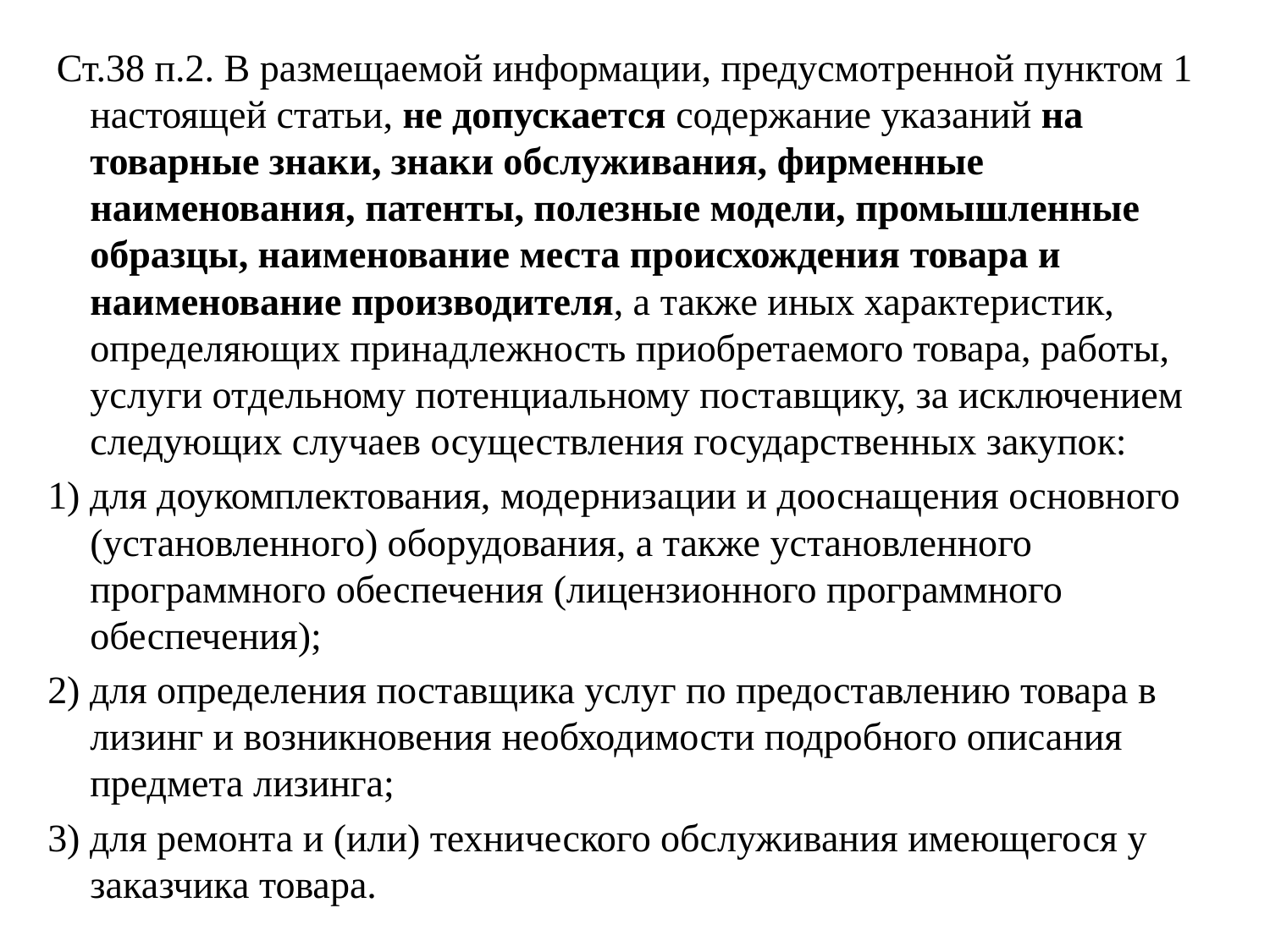

Ст.38 п.2. В размещаемой информации, предусмотренной пунктом 1 настоящей статьи, не допускается содержание указаний на товарные знаки, знаки обслуживания, фирменные наименования, патенты, полезные модели, промышленные образцы, наименование места происхождения товара и наименование производителя, а также иных характеристик, определяющих принадлежность приобретаемого товара, работы, услуги отдельному потенциальному поставщику, за исключением следующих случаев осуществления государственных закупок:
1) для доукомплектования, модернизации и дооснащения основного (установленного) оборудования, а также установленного программного обеспечения (лицензионного программного обеспечения);
2) для определения поставщика услуг по предоставлению товара в лизинг и возникновения необходимости подробного описания предмета лизинга;
3) для ремонта и (или) технического обслуживания имеющегося у заказчика товара.